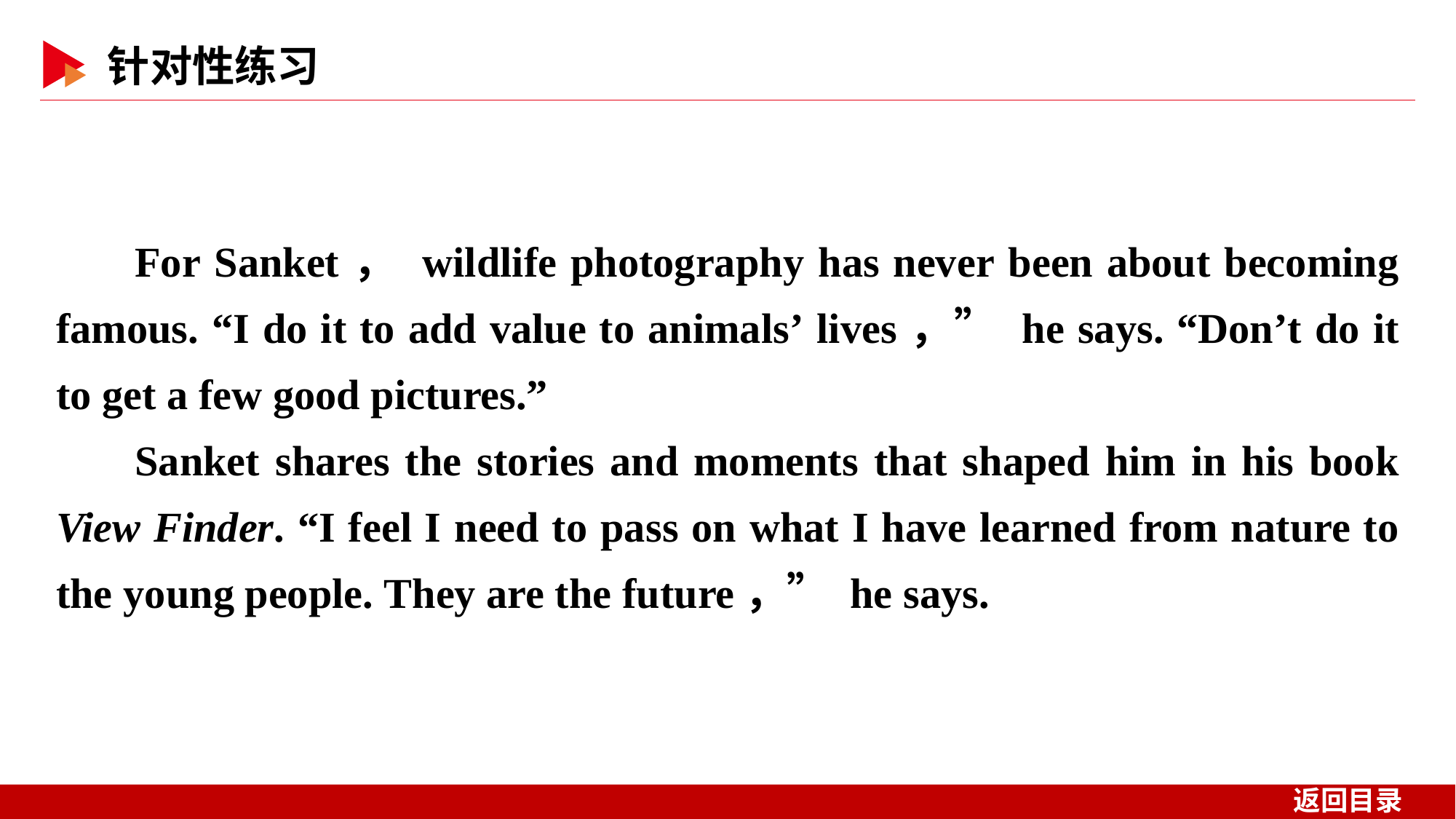

For Sanket， wildlife photography has never been about becoming famous. “I do it to add value to animals’ lives，” he says. “Don’t do it to get a few good pictures.”
Sanket shares the stories and moments that shaped him in his book View Finder. “I feel I need to pass on what I have learned from nature to the young people. They are the future，” he says.